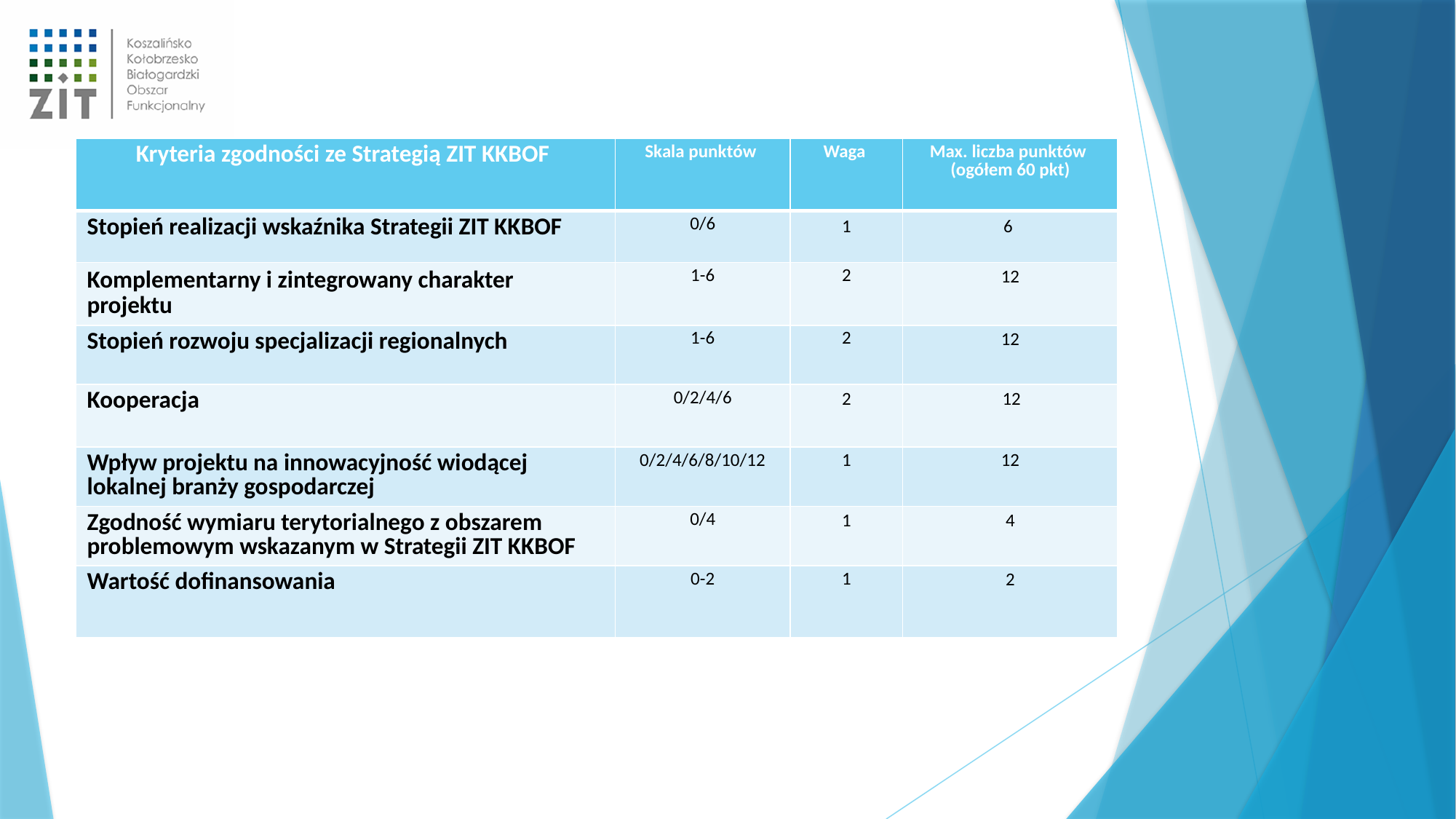

| Kryteria zgodności ze Strategią ZIT KKBOF | Skala punktów | Waga | Max. liczba punktów (ogółem 60 pkt) |
| --- | --- | --- | --- |
| Stopień realizacji wskaźnika Strategii ZIT KKBOF | 0/6 | 1 | 6 |
| Komplementarny i zintegrowany charakter projektu | 1-6 | 2 | 12 |
| Stopień rozwoju specjalizacji regionalnych | 1-6 | 2 | 12 |
| Kooperacja | 0/2/4/6 | 2 | 12 |
| Wpływ projektu na innowacyjność wiodącej lokalnej branży gospodarczej | 0/2/4/6/8/10/12 | 1 | 12 |
| Zgodność wymiaru terytorialnego z obszarem problemowym wskazanym w Strategii ZIT KKBOF | 0/4 | 1 | 4 |
| Wartość dofinansowania | 0-2 | 1 | 2 |